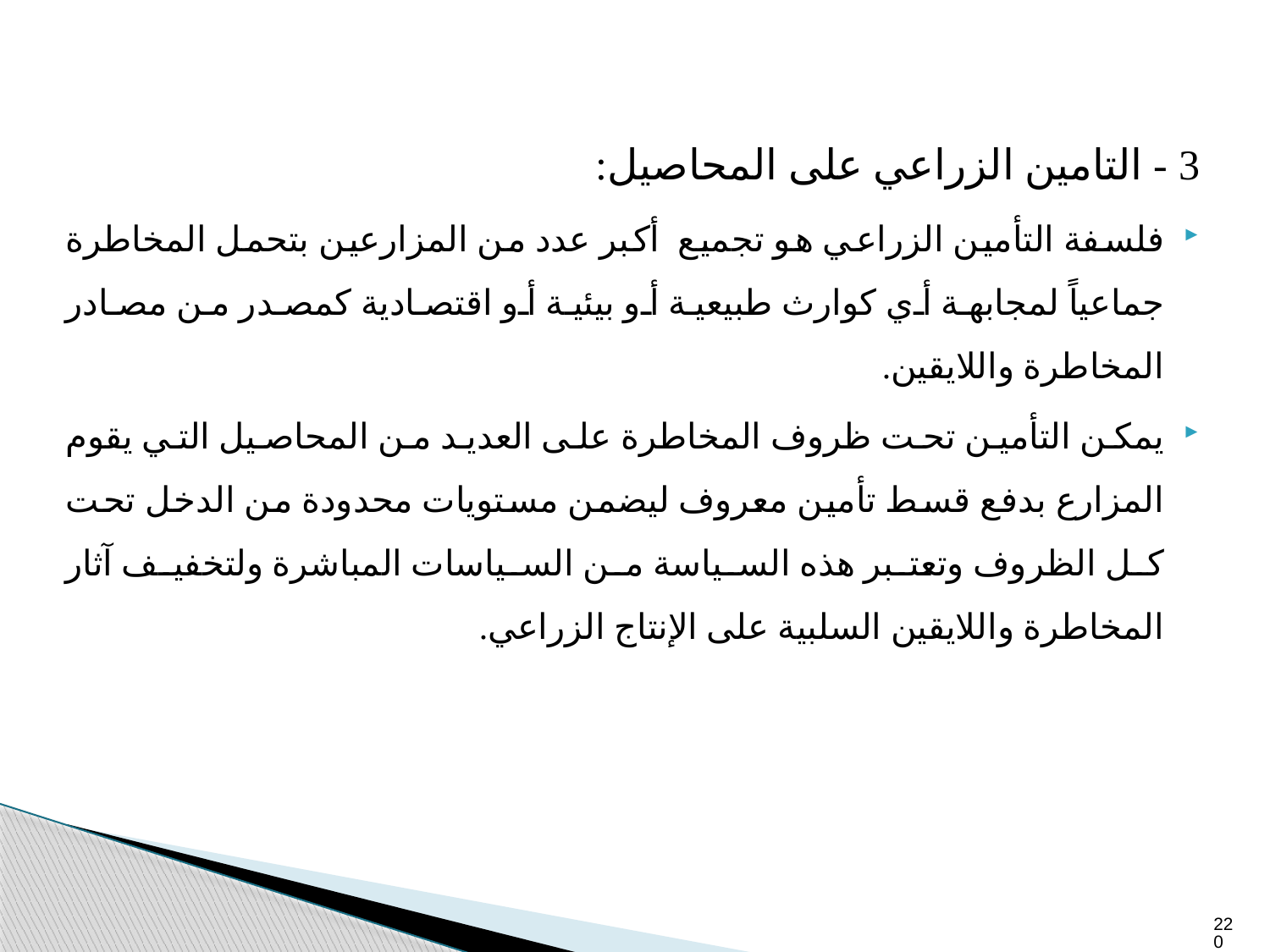

3 - التامين الزراعي على المحاصيل:
فلسفة التأمين الزراعي هو تجميع  أكبر عدد من المزارعين بتحمل المخاطرة جماعياً لمجابهة أي كوارث طبيعية أو بيئية أو اقتصادية كمصدر من مصادر المخاطرة واللايقين.
يمكن التأمين تحت ظروف المخاطرة على العديد من المحاصيل التي يقوم المزارع بدفع قسط تأمين معروف ليضمن مستويات محدودة من الدخل تحت كل الظروف وتعتبر هذه السياسة من السياسات المباشرة ولتخفيف آثار المخاطرة واللايقين السلبية على الإنتاج الزراعي.
220